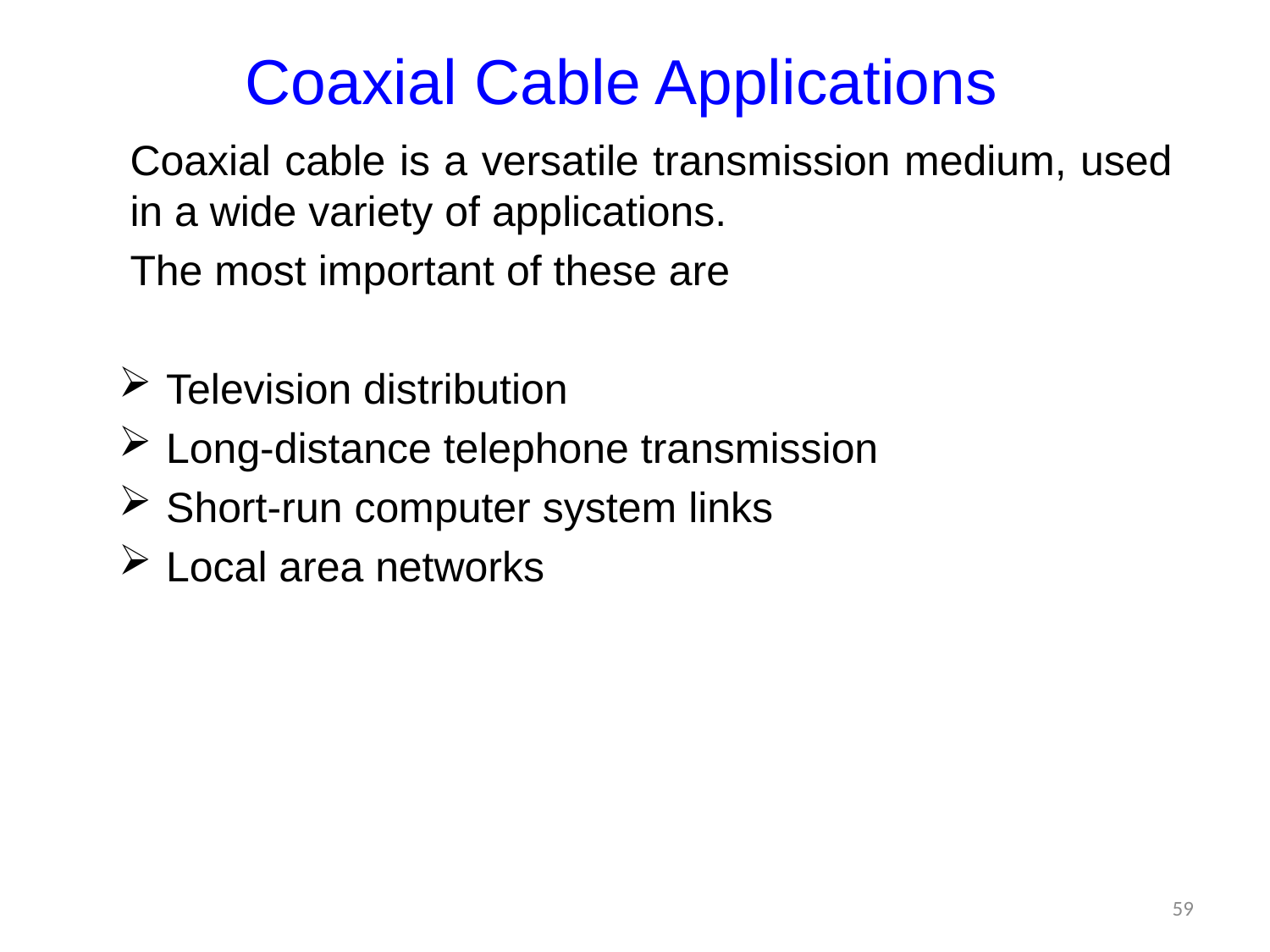

# Coaxial Cable Applications
Coaxial cable is a versatile transmission medium, used in a wide variety of applications.
The most important of these are

Television distribution
Long-distance telephone transmission
Short-run computer system links
Local area networks
59